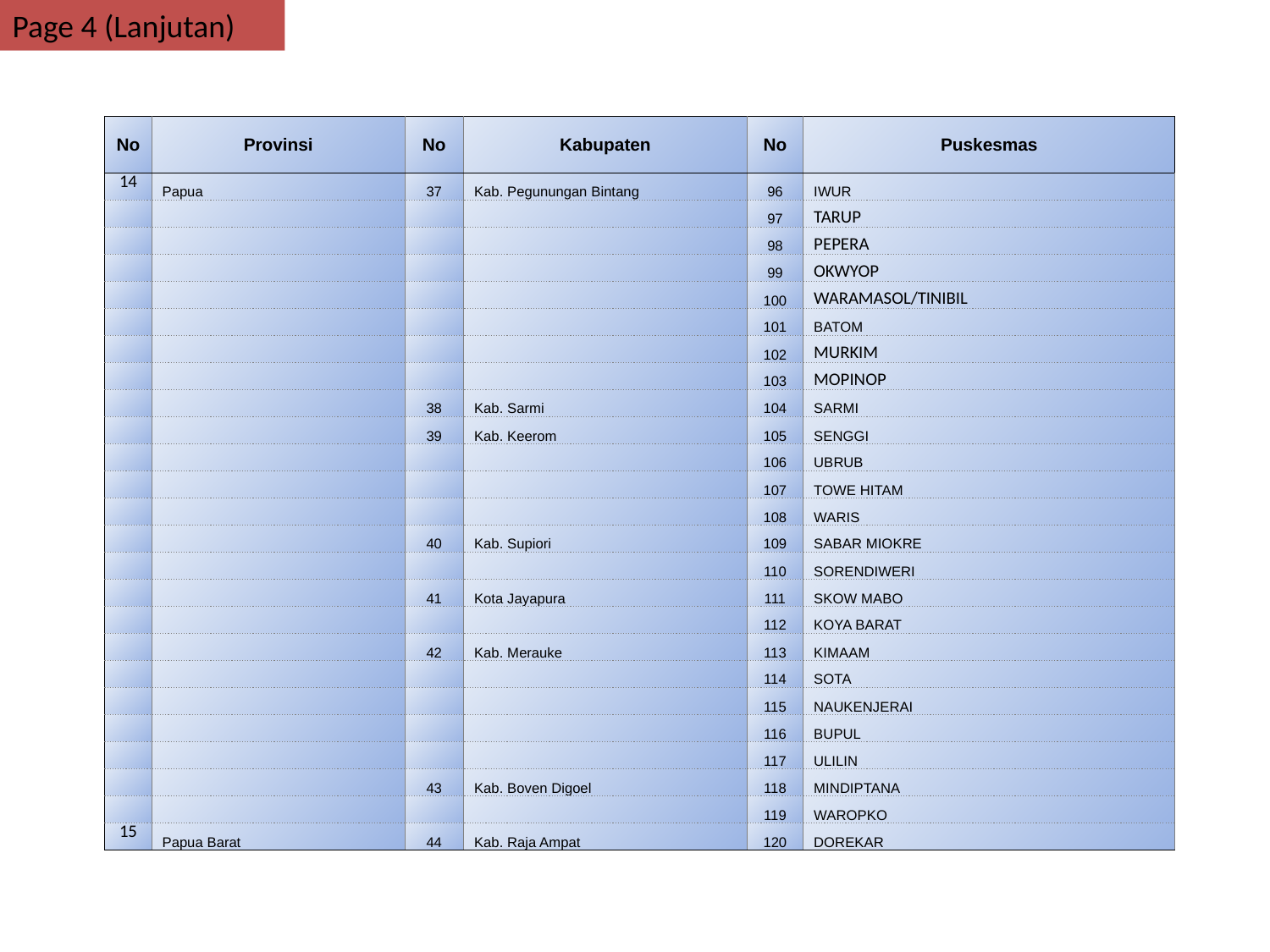

Page 4 (Lanjutan)
| No | Provinsi | No | Kabupaten | No | Puskesmas |
| --- | --- | --- | --- | --- | --- |
| 14 | Papua | 37 | Kab. Pegunungan Bintang | 96 | IWUR |
|  |  |  |  | 97 | TARUP |
|  |  |  |  | 98 | PEPERA |
|  |  |  |  | 99 | OKWYOP |
|  |  |  |  | 100 | WARAMASOL/TINIBIL |
|  |  |  |  | 101 | BATOM |
|  |  |  |  | 102 | MURKIM |
|  |  |  |  | 103 | MOPINOP |
|  |  | 38 | Kab. Sarmi | 104 | SARMI |
|  |  | 39 | Kab. Keerom | 105 | SENGGI |
|  |  |  |  | 106 | UBRUB |
|  |  |  |  | 107 | TOWE HITAM |
|  |  |  |  | 108 | WARIS |
|  |  | 40 | Kab. Supiori | 109 | SABAR MIOKRE |
|  |  |  |  | 110 | SORENDIWERI |
|  |  | 41 | Kota Jayapura | 111 | SKOW MABO |
|  |  |  |  | 112 | KOYA BARAT |
|  |  | 42 | Kab. Merauke | 113 | KIMAAM |
|  |  |  |  | 114 | SOTA |
|  |  |  |  | 115 | NAUKENJERAI |
|  |  |  |  | 116 | BUPUL |
|  |  |  |  | 117 | ULILIN |
|  |  | 43 | Kab. Boven Digoel | 118 | MINDIPTANA |
|  |  |  |  | 119 | WAROPKO |
| 15 | Papua Barat | 44 | Kab. Raja Ampat | 120 | DOREKAR |